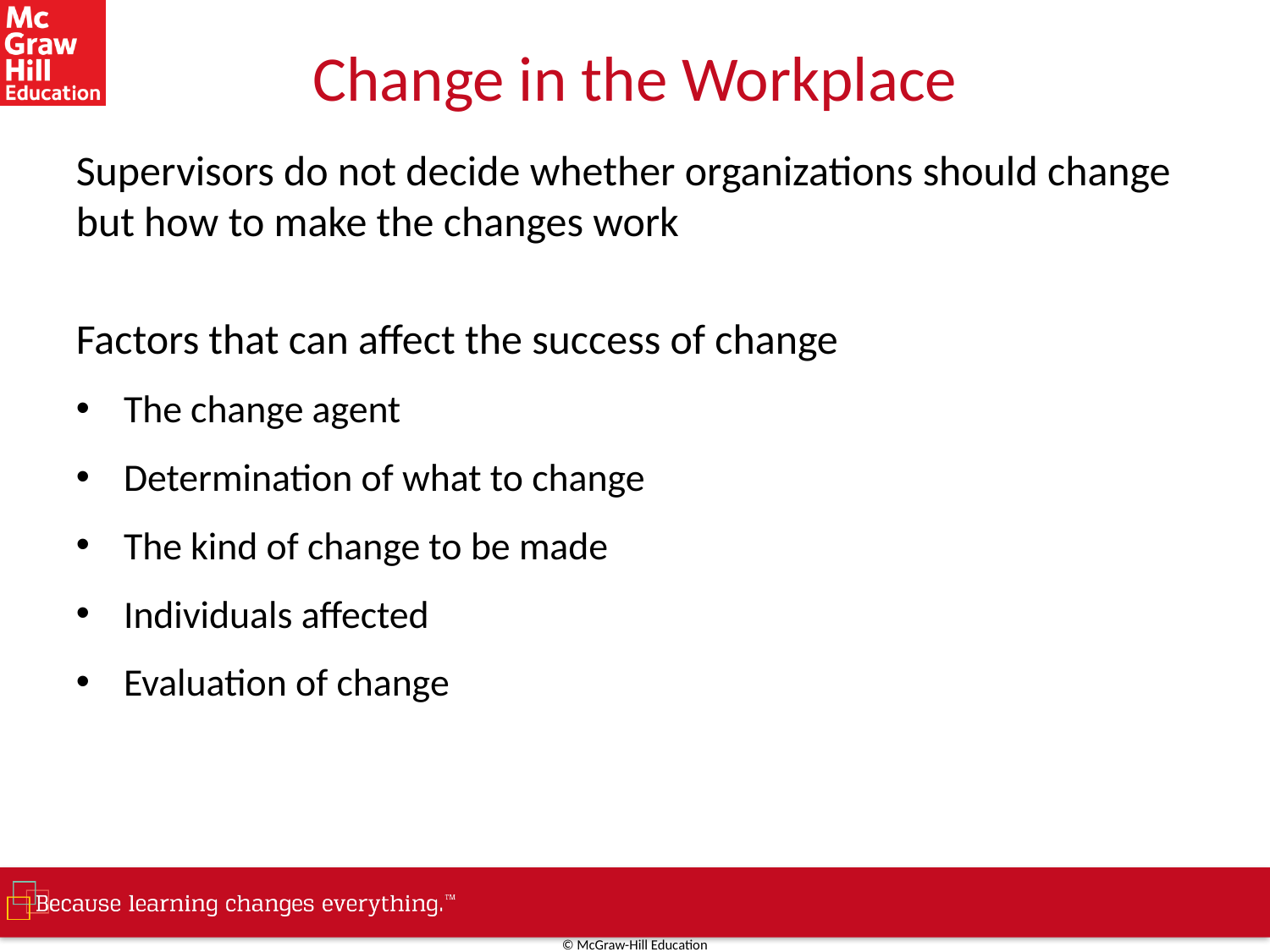

# Change in the Workplace
Supervisors do not decide whether organizations should change but how to make the changes work

Factors that can affect the success of change
The change agent
Determination of what to change
The kind of change to be made
Individuals affected
Evaluation of change